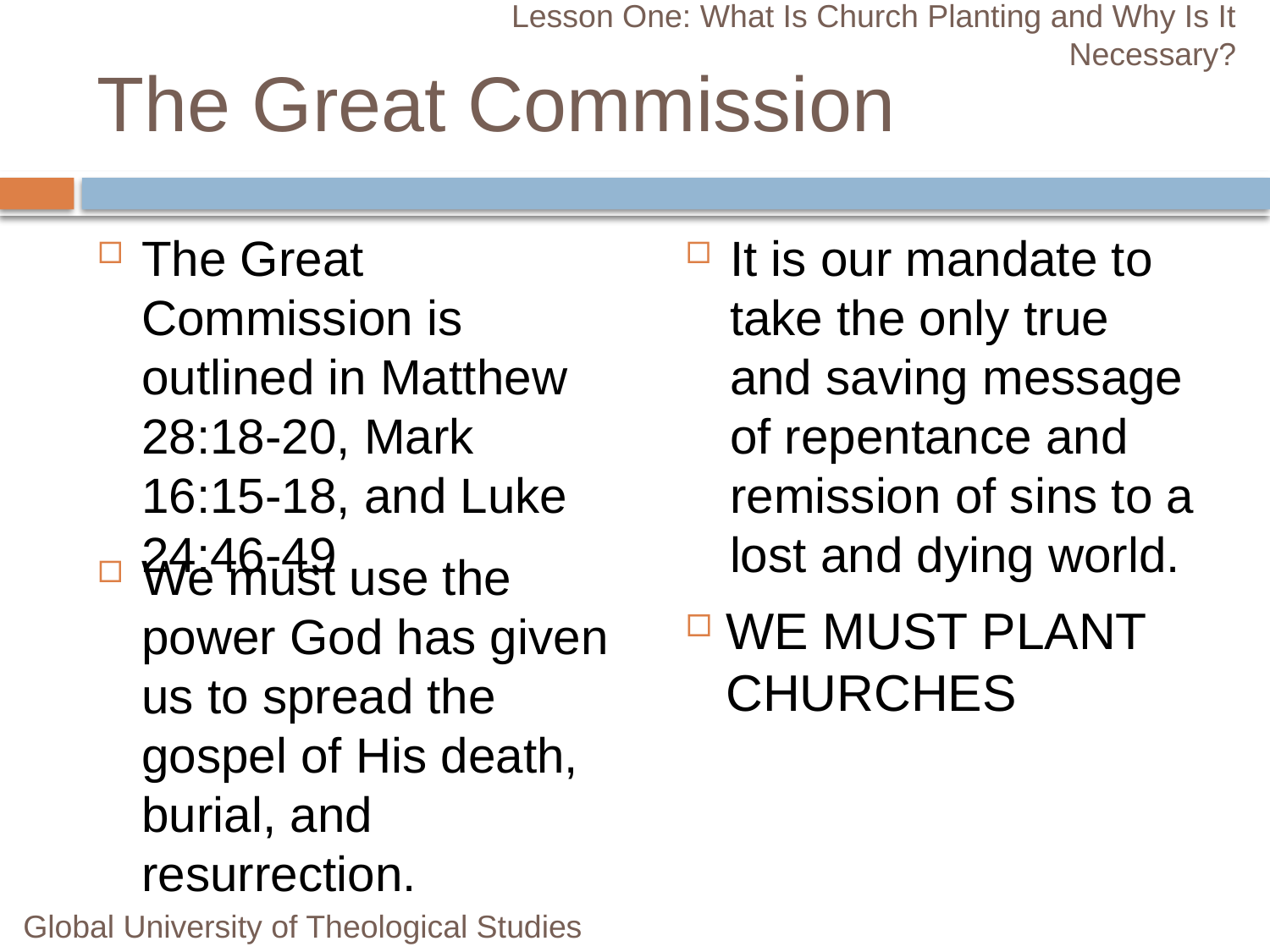

Lesson One: What Is Church Planting and Why Is It Necessary?
# The Great Commission
The Great Commission is outlined in Matthew 28:18-20, Mark 16:15-18, and Luke 24:46-49
It is our mandate to take the only true and saving message of repentance and remission of sins to a lost and dying world.
We must use the power God has given us to spread the gospel of His death, burial, and resurrection.
WE MUST PLANT CHURCHES
Global University of Theological Studies